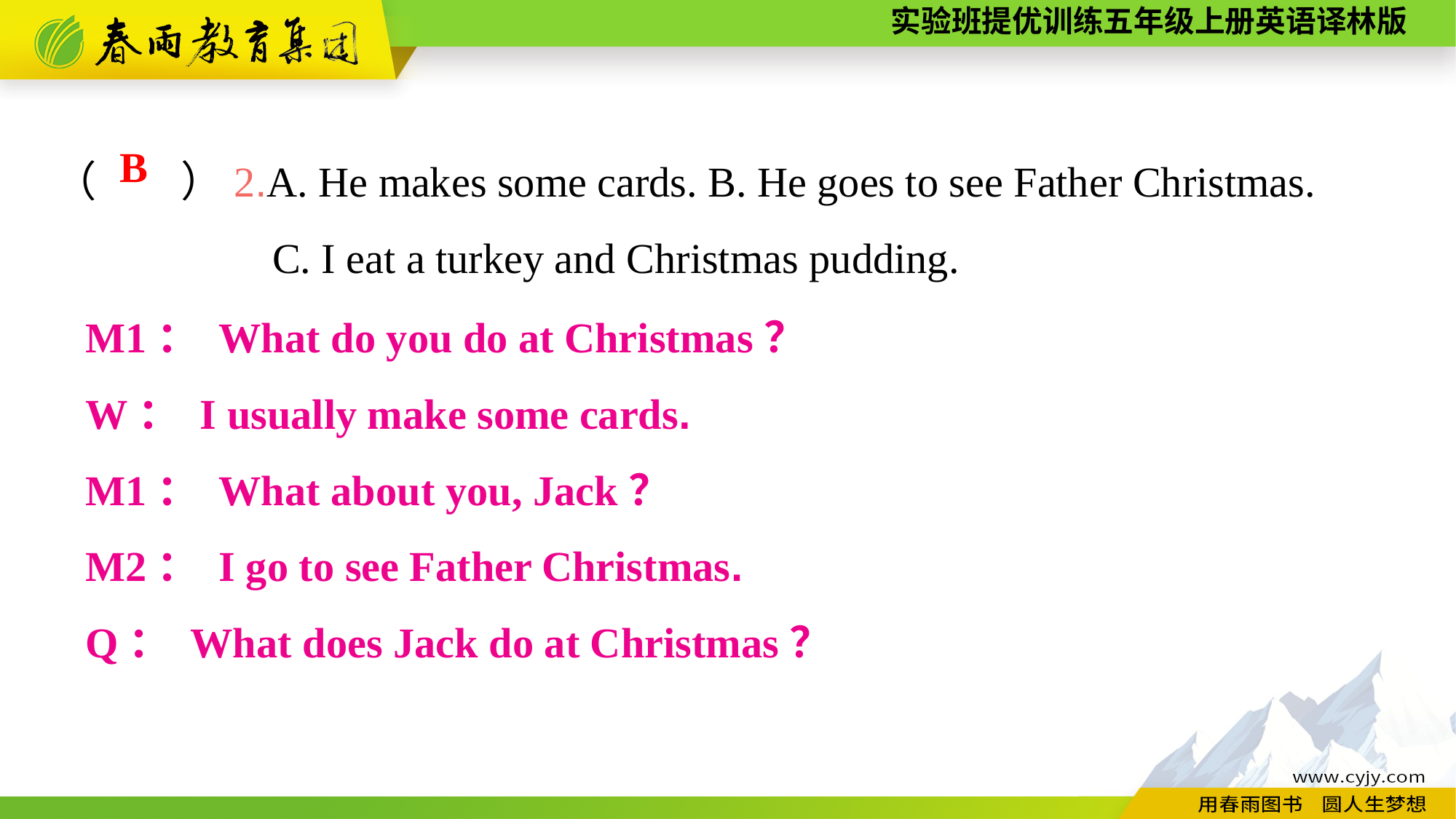

（　　）2.A. He makes some cards. B. He goes to see Father Christmas.
		C. I eat a turkey and Christmas pudding.
B
M1： What do you do at Christmas？
W： I usually make some cards.
M1： What about you, Jack？
M2： I go to see Father Christmas.
Q： What does Jack do at Christmas？